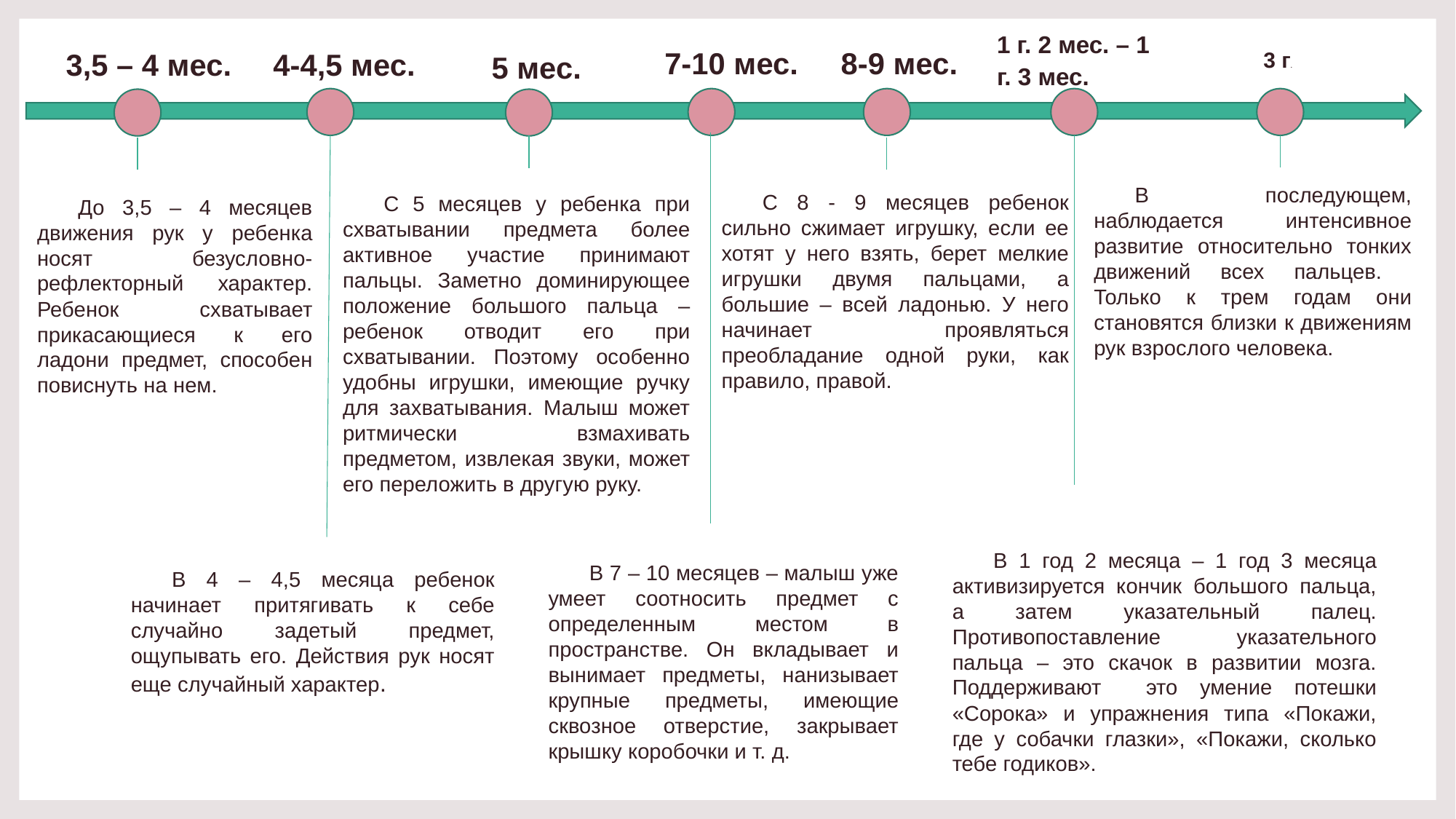

1 г. 2 мес. – 1 г. 3 мес.
8-9 мес.
7-10 мес.
3,5 – 4 мес.
4-4,5 мес.
3 г.
5 мес.

В последующем, наблюдается интенсивное развитие относительно тонких движений всех пальцев.  Только к трем годам они становятся близки к движениям рук взрослого человека.
С 8 - 9 месяцев ребенок сильно сжимает игрушку, если ее хотят у него взять, берет мелкие игрушки двумя пальцами, а большие – всей ладонью. У него начинает проявляться преобладание одной руки, как правило, правой.
С 5 месяцев у ребенка при схватывании предмета более активное участие принимают пальцы. Заметно доминирующее положение большого пальца – ребенок отводит его при схватывании. Поэтому особенно удобны игрушки, имеющие ручку для захватывания. Малыш может ритмически взмахивать предметом, извлекая звуки, может его переложить в другую руку.
До 3,5 – 4 месяцев движения рук у ребенка носят безусловно-рефлекторный характер. Ребенок схватывает прикасающиеся к его ладони предмет, способен повиснуть на нем.
В 1 год 2 месяца – 1 год 3 месяца активизируется кончик большого пальца, а затем указательный палец. Противопоставление указательного пальца – это скачок в развитии мозга. Поддерживают  это умение потешки «Сорока» и упражнения типа «Покажи, где у собачки глазки», «Покажи, сколько тебе годиков».
В 7 – 10 месяцев – малыш уже умеет соотносить предмет с определенным местом в пространстве. Он вкладывает и вынимает предметы, нанизывает крупные предметы, имеющие сквозное отверстие, закрывает крышку коробочки и т. д.
В 4 – 4,5 месяца ребенок начинает притягивать к себе случайно задетый предмет, ощупывать его. Действия рук носят еще случайный характер.